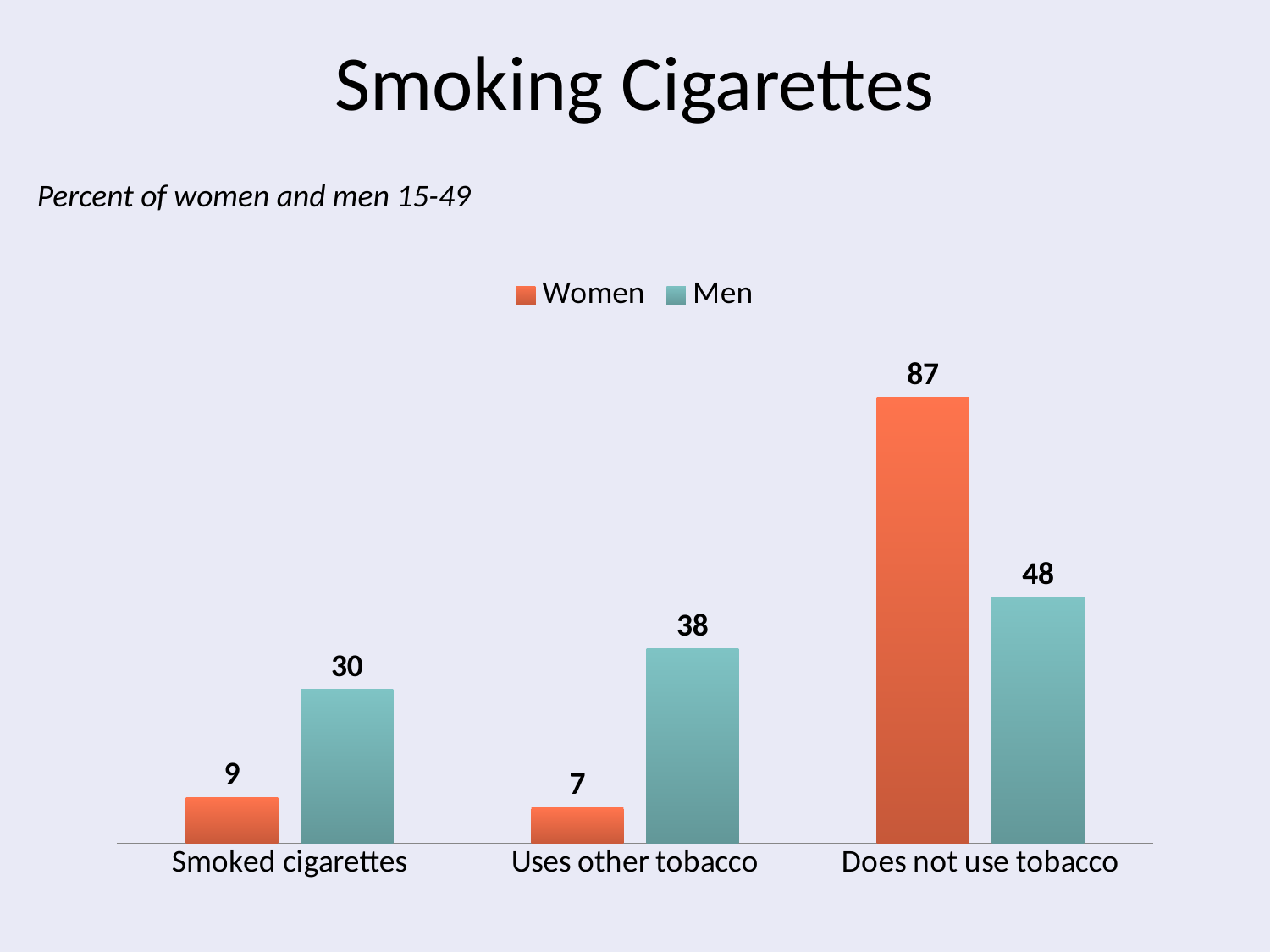

# Smoking Cigarettes
Percent of women and men 15-49

### Chart

| Category | Women | Men |
|---|---|---|
| Smoked cigarettes | 9.0 | 30.0 |
| Uses other tobacco | 7.0 | 38.0 |
| Does not use tobacco | 87.0 | 48.0 |